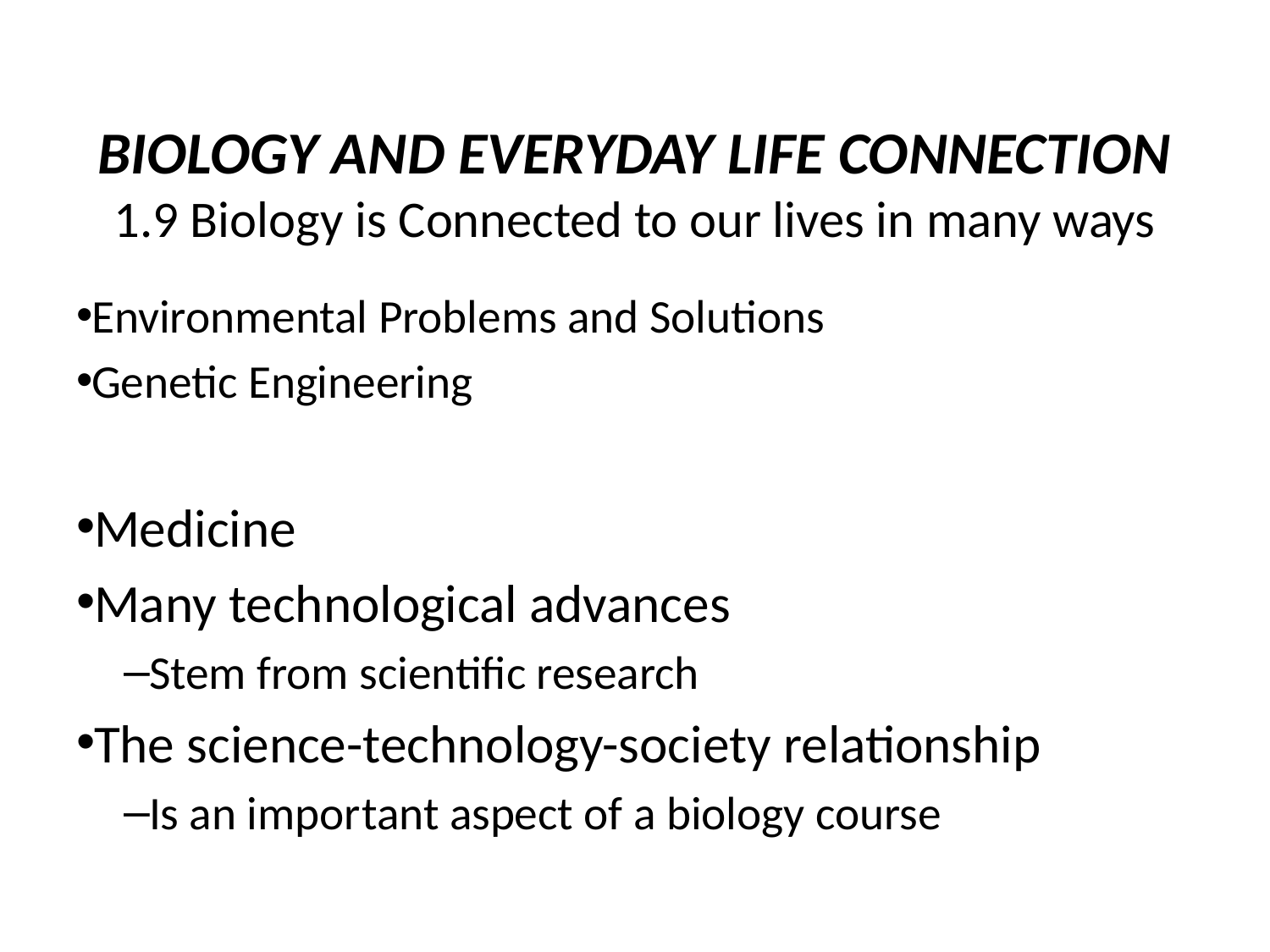

0
# BIOLOGY AND EVERYDAY LIFE CONNECTION 1.9 Biology is Connected to our lives in many ways

Environmental Problems and Solutions
Genetic Engineering

Medicine
Many technological advances
Stem from scientific research
The science-technology-society relationship
Is an impor tant aspect of a biology course